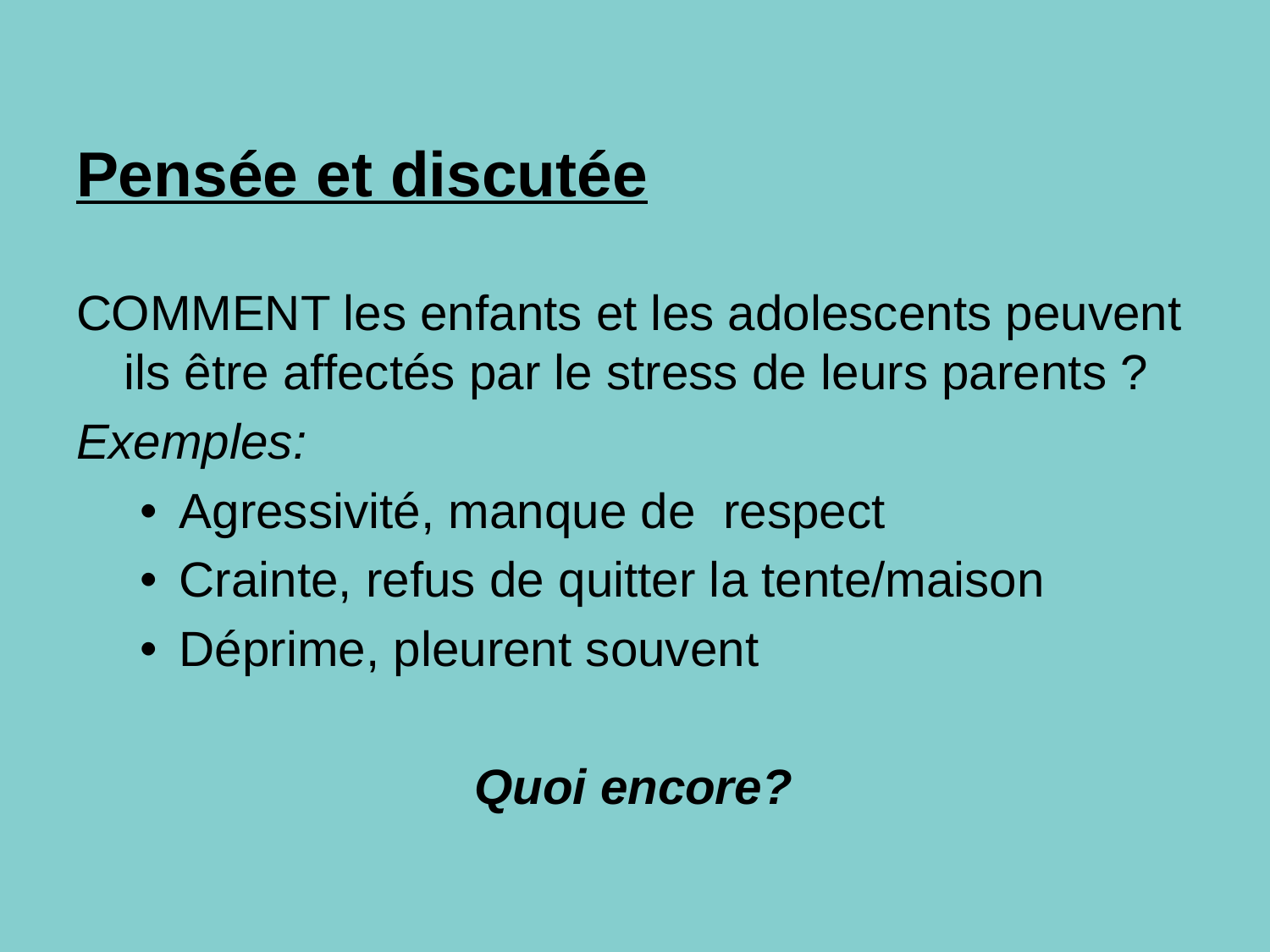

# Pensée et discutée
COMMENT les enfants et les adolescents peuvent ils être affectés par le stress de leurs parents ?
Exemples:
Agressivité, manque de  respect
Crainte, refus de quitter la tente/maison
Déprime, pleurent souvent

Quoi encore?